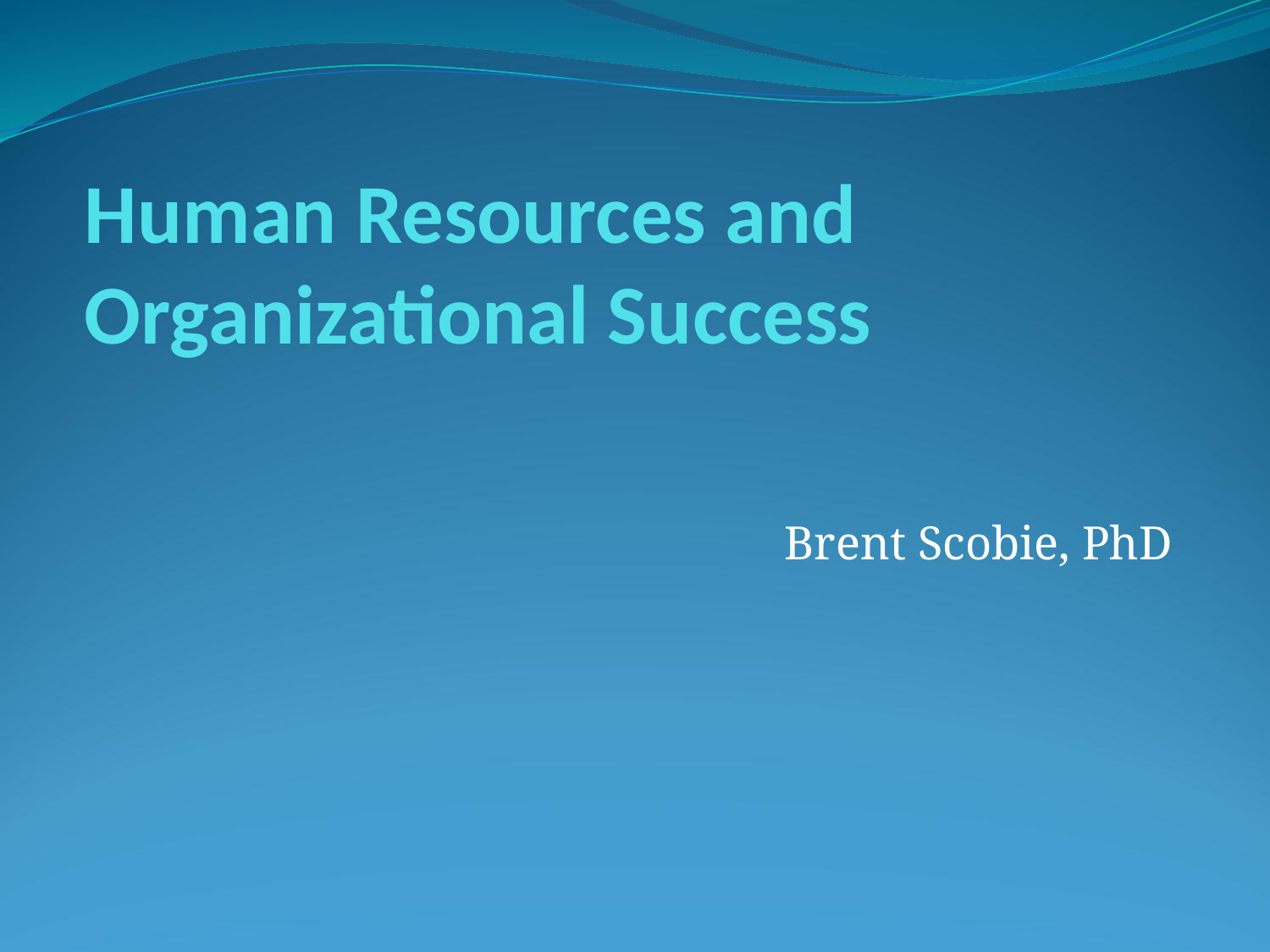

# Human Resources and Organizational Success
Brent Scobie, PhD